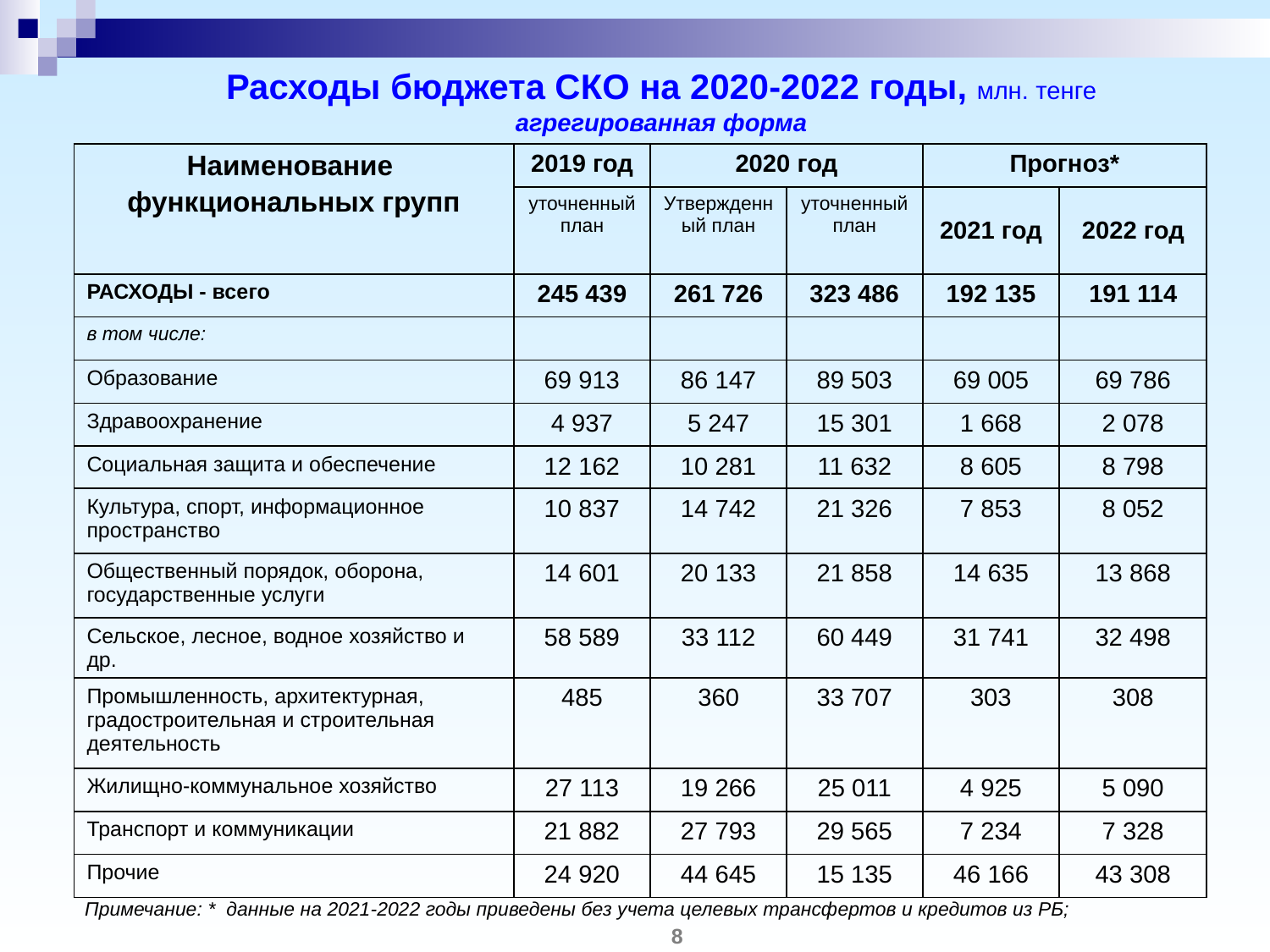

# Расходы бюджета СКО на 2020-2022 годы, млн. тенге агрегированная форма
| Наименование функциональных групп | 2019 год | 2020 год |  | Прогноз\* |  |
| --- | --- | --- | --- | --- | --- |
|  | уточненный план | Утвержденный план | уточненный план | 2021 год | 2022 год |
| РАСХОДЫ - всего | 245 439 | 261 726 | 323 486 | 192 135 | 191 114 |
| в том числе: |  |  |  |  |  |
| Образование | 69 913 | 86 147 | 89 503 | 69 005 | 69 786 |
| Здравоохранение | 4 937 | 5 247 | 15 301 | 1 668 | 2 078 |
| Социальная защита и обеспечение | 12 162 | 10 281 | 11 632 | 8 605 | 8 798 |
| Культура, спорт, информационное пространство | 10 837 | 14 742 | 21 326 | 7 853 | 8 052 |
| Общественный порядок, оборона, государственные услуги | 14 601 | 20 133 | 21 858 | 14 635 | 13 868 |
| Сельское, лесное, водное хозяйство и др. | 58 589 | 33 112 | 60 449 | 31 741 | 32 498 |
| Промышленность, архитектурная, градостроительная и строительная деятельность | 485 | 360 | 33 707 | 303 | 308 |
| Жилищно-коммунальное хозяйство | 27 113 | 19 266 | 25 011 | 4 925 | 5 090 |
| Транспорт и коммуникации | 21 882 | 27 793 | 29 565 | 7 234 | 7 328 |
| Прочие | 24 920 | 44 645 | 15 135 | 46 166 | 43 308 |

Примечание: *  данные на 2021-2022 годы приведены без учета целевых трансфертов и кредитов из РБ;
8